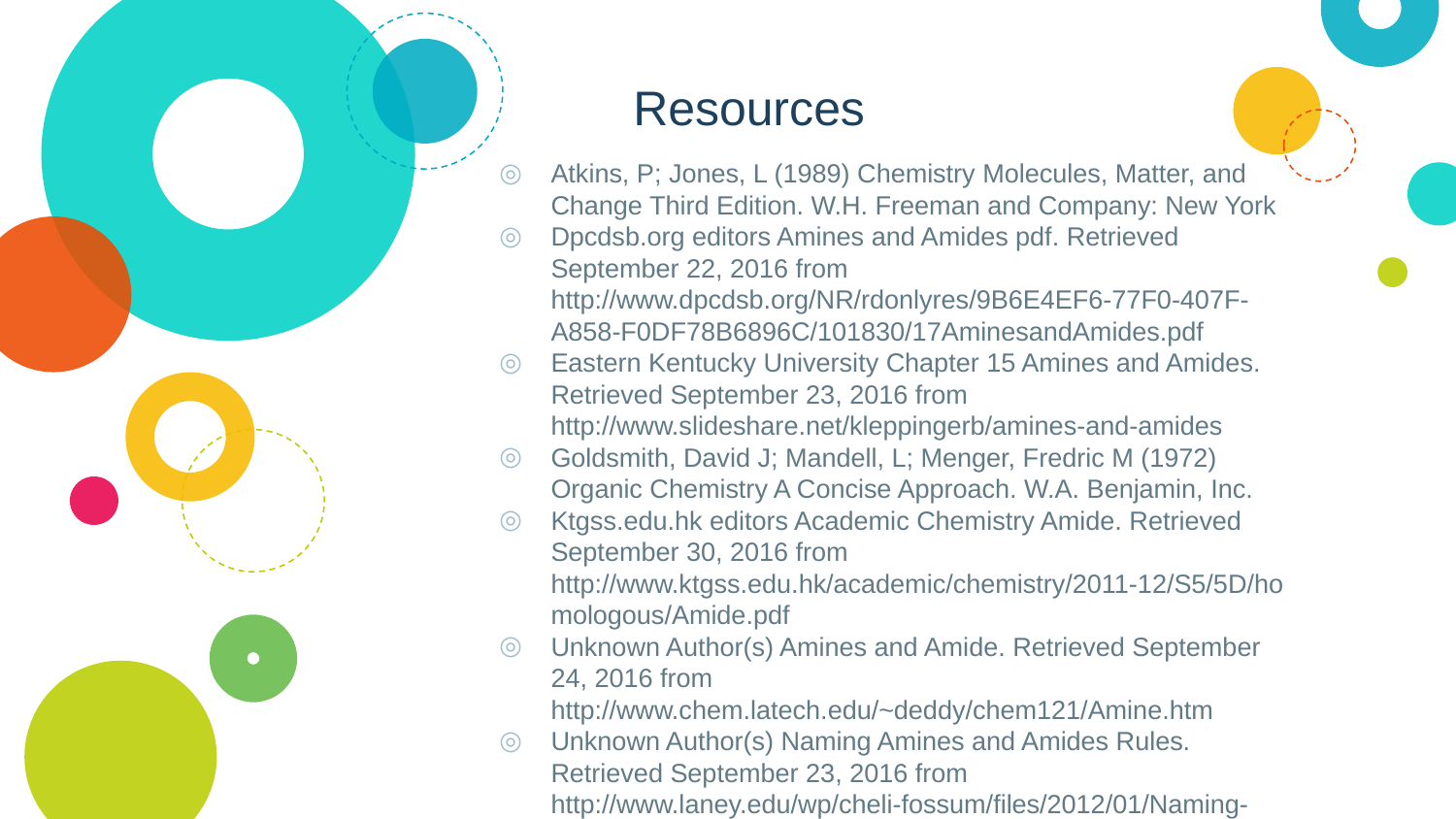

Resources
Atkins, P; Jones, L (1989) Chemistry Molecules, Matter, and Change Third Edition. W.H. Freeman and Company: New York
Dpcdsb.org editors Amines and Amides pdf. Retrieved September 22, 2016 from http://www.dpcdsb.org/NR/rdonlyres/9B6E4EF6-77F0-407F-A858-F0DF78B6896C/101830/17AminesandAmides.pdf
Eastern Kentucky University Chapter 15 Amines and Amides. Retrieved September 23, 2016 from http://www.slideshare.net/kleppingerb/amines-and-amides
Goldsmith, David J; Mandell, L; Menger, Fredric M (1972) Organic Chemistry A Concise Approach. W.A. Benjamin, Inc.
Ktgss.edu.hk editors Academic Chemistry Amide. Retrieved September 30, 2016 from http://www.ktgss.edu.hk/academic/chemistry/2011-12/S5/5D/homologous/Amide.pdf
Unknown Author(s) Amines and Amide. Retrieved September 24, 2016 from http://www.chem.latech.edu/~deddy/chem121/Amine.htm
Unknown Author(s) Naming Amines and Amides Rules. Retrieved September 23, 2016 from http://www.laney.edu/wp/cheli-fossum/files/2012/01/Naming-Amines-and-Amides-rules.pdf